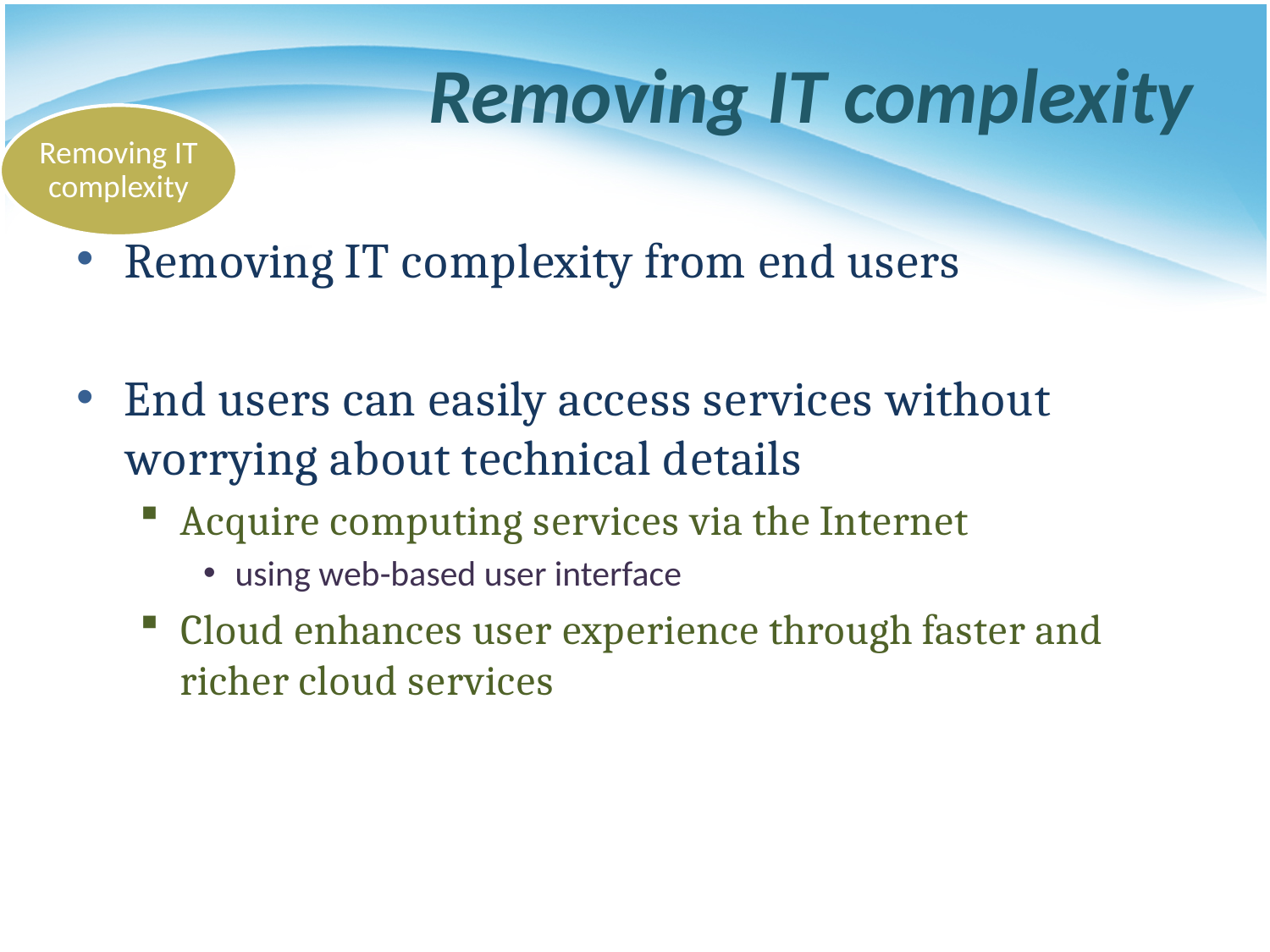

# Removing IT complexity

Removing IT complexity
Removing IT complexity from end users

End users can easily access services without worrying about technical details
Acquire computing services via the Internet
using web-based user interface
Cloud enhances user experience through faster and richer cloud services